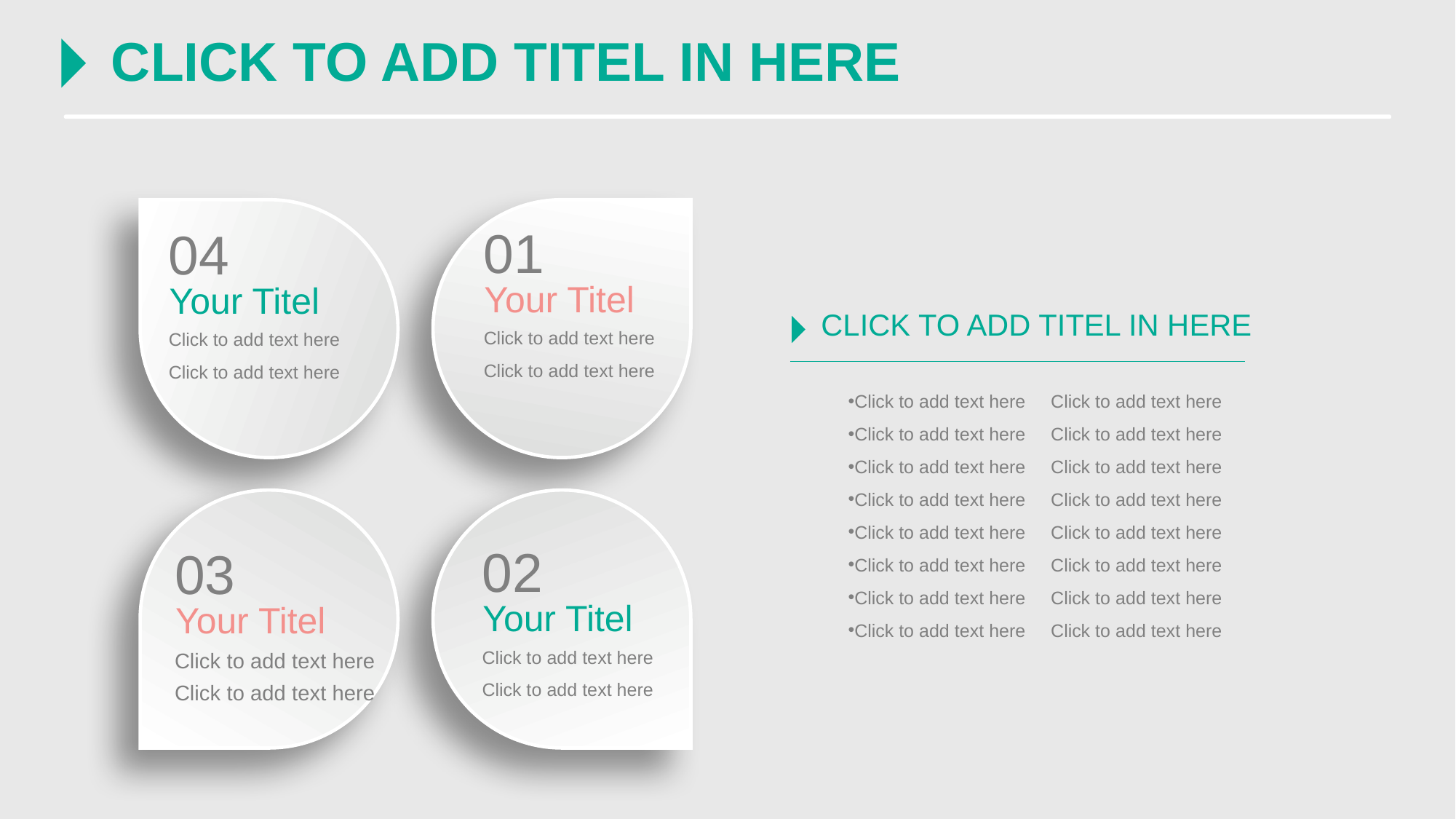

CLICK TO ADD TITEL IN HERE

01
Your Titel
Click to add text here
Click to add text here
04
Your Titel
Click to add text here
Click to add text here
CLICK TO ADD TITEL IN HERE

Click to add text here     Click to add text here
Click to add text here     Click to add text here
Click to add text here     Click to add text here
Click to add text here     Click to add text here
Click to add text here     Click to add text here
Click to add text here     Click to add text here
Click to add text here     Click to add text here
Click to add text here     Click to add text here

02
Your Titel
Click to add text here
Click to add text here
03
Your Titel
Click to add text here
Click to add text here